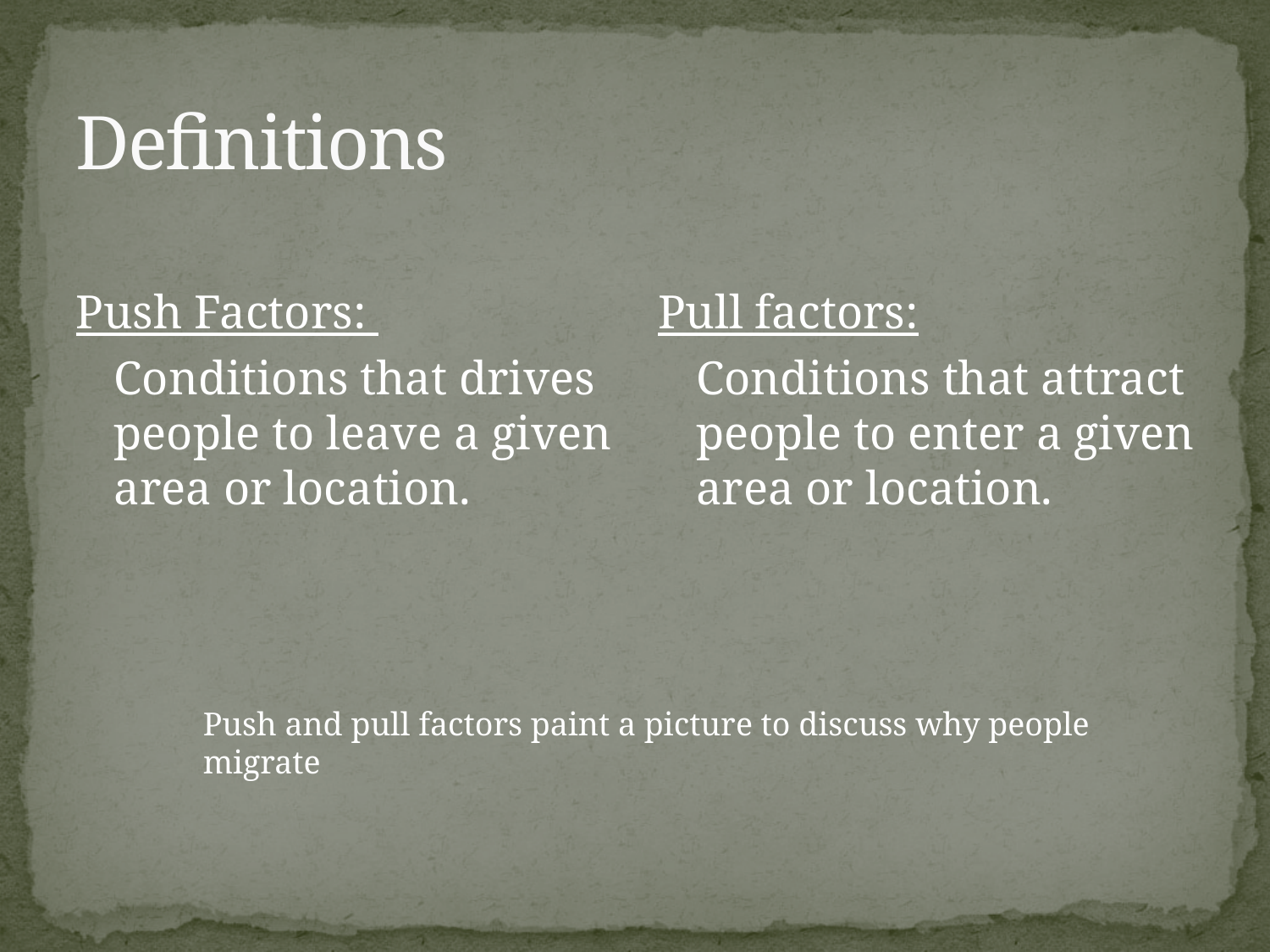

# Definitions

Push Factors:
	Conditions that drives people to leave a given area or location.

Pull factors:
	Conditions that attract people to enter a given area or location.
Push and pull factors paint a picture to discuss why people migrate